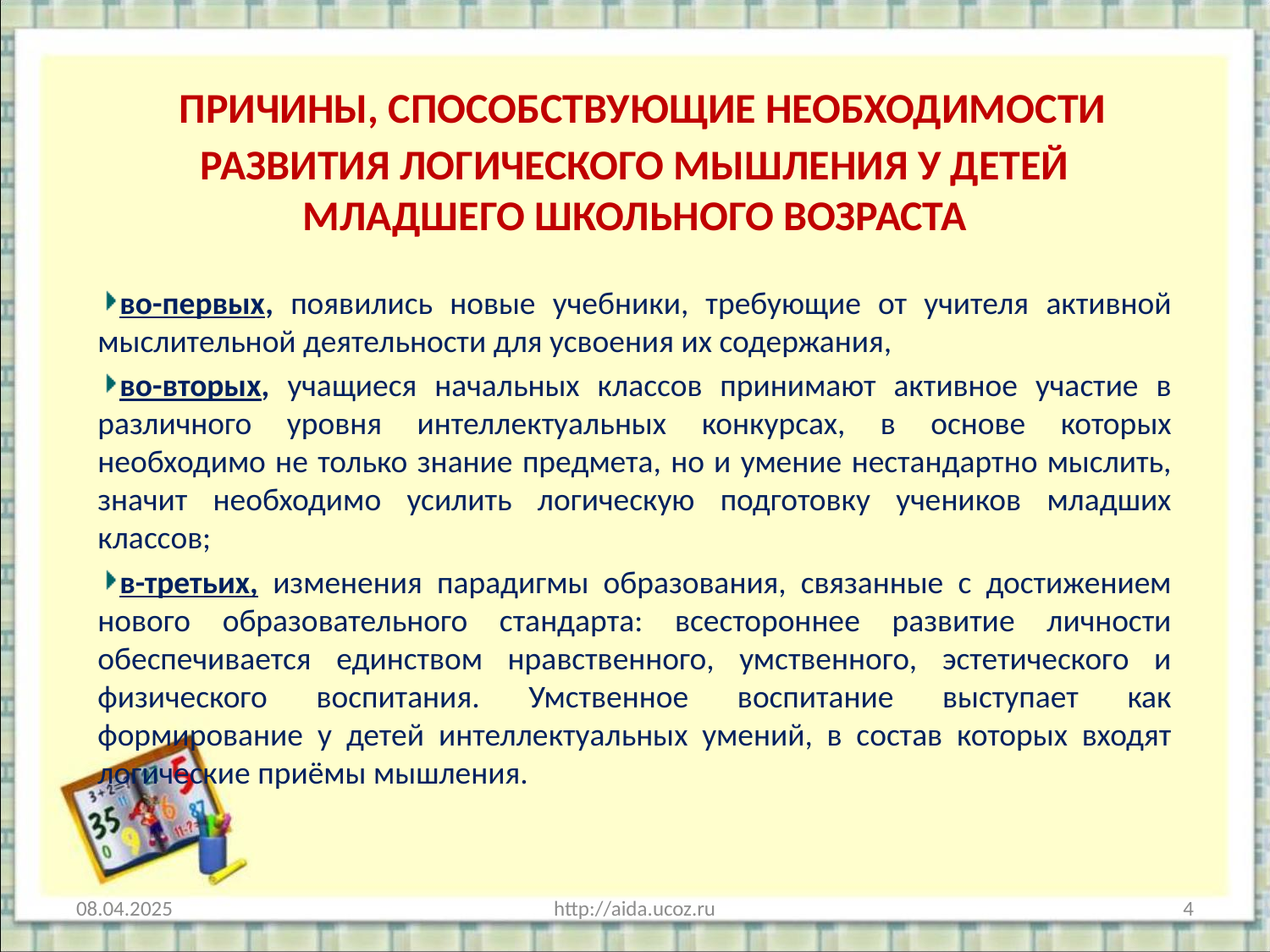

# причины, способствующие необходимости развития логического мышления у детей младшего школьного возраста
во-первых, появились новые учебники, требующие от учителя активной мыслительной деятельности для усвоения их содержания,
во-вторых, учащиеся начальных классов принимают активное участие в различного уровня интеллектуальных конкурсах, в основе которых необходимо не только знание предмета, но и умение нестандартно мыслить, значит необходимо усилить логическую подготовку учеников младших классов;
в-третьих, изменения парадигмы образования, связанные с достижением нового образовательного стандарта: всестороннее развитие личности обеспечивается единством нравственного, умственного, эстетического и физического воспитания. Умственное воспитание выступает как формирование у детей интеллектуальных умений, в состав которых входят логические приёмы мышления.

08.04.2025
http://aida.ucoz.ru
4